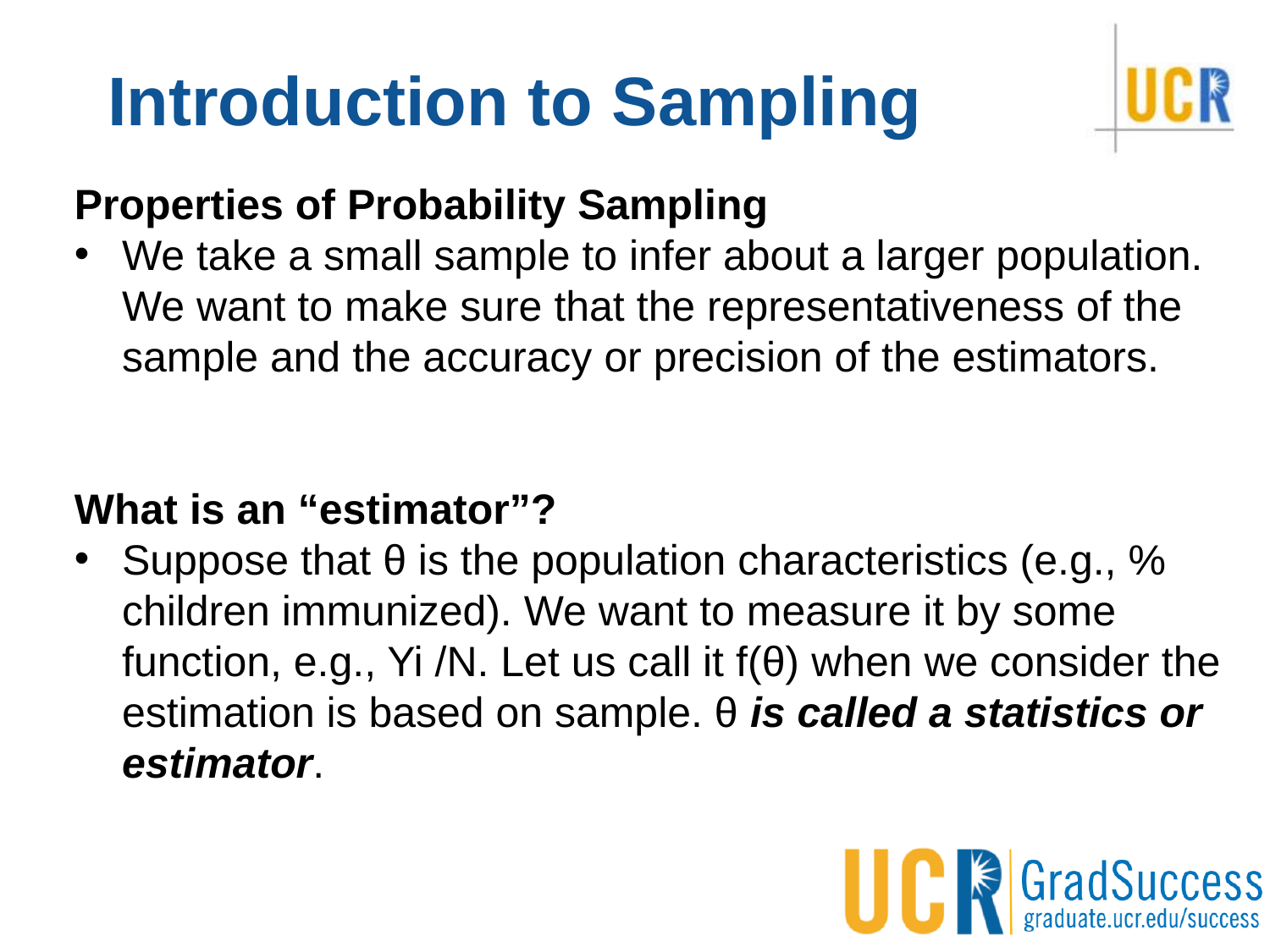

# Introduction to Sampling
Properties of Probability Sampling
We take a small sample to infer about a larger population. We want to make sure that the representativeness of the sample and the accuracy or precision of the estimators.

What is an “estimator”?
Suppose that θ is the population characteristics (e.g., % children immunized). We want to measure it by some function, e.g., Yi /N. Let us call it f(θ) when we consider the estimation is based on sample. θ is called a statistics or estimator.